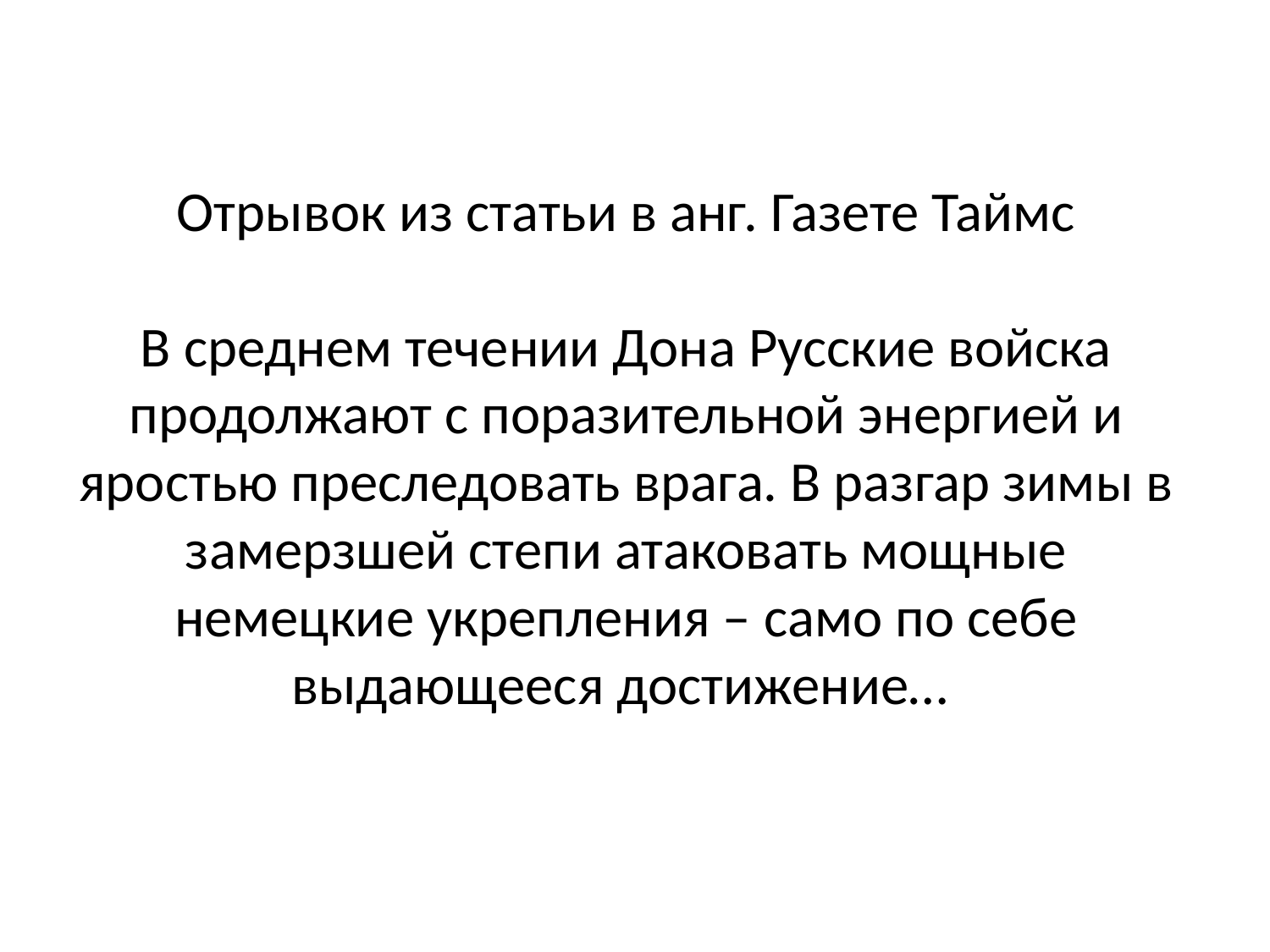

# Отрывок из статьи в анг. Газете Таймс В среднем течении Дона Русские войска продолжают с поразительной энергией и яростью преследовать врага. В разгар зимы в замерзшей степи атаковать мощные немецкие укрепления – само по себе выдающееся достижение…